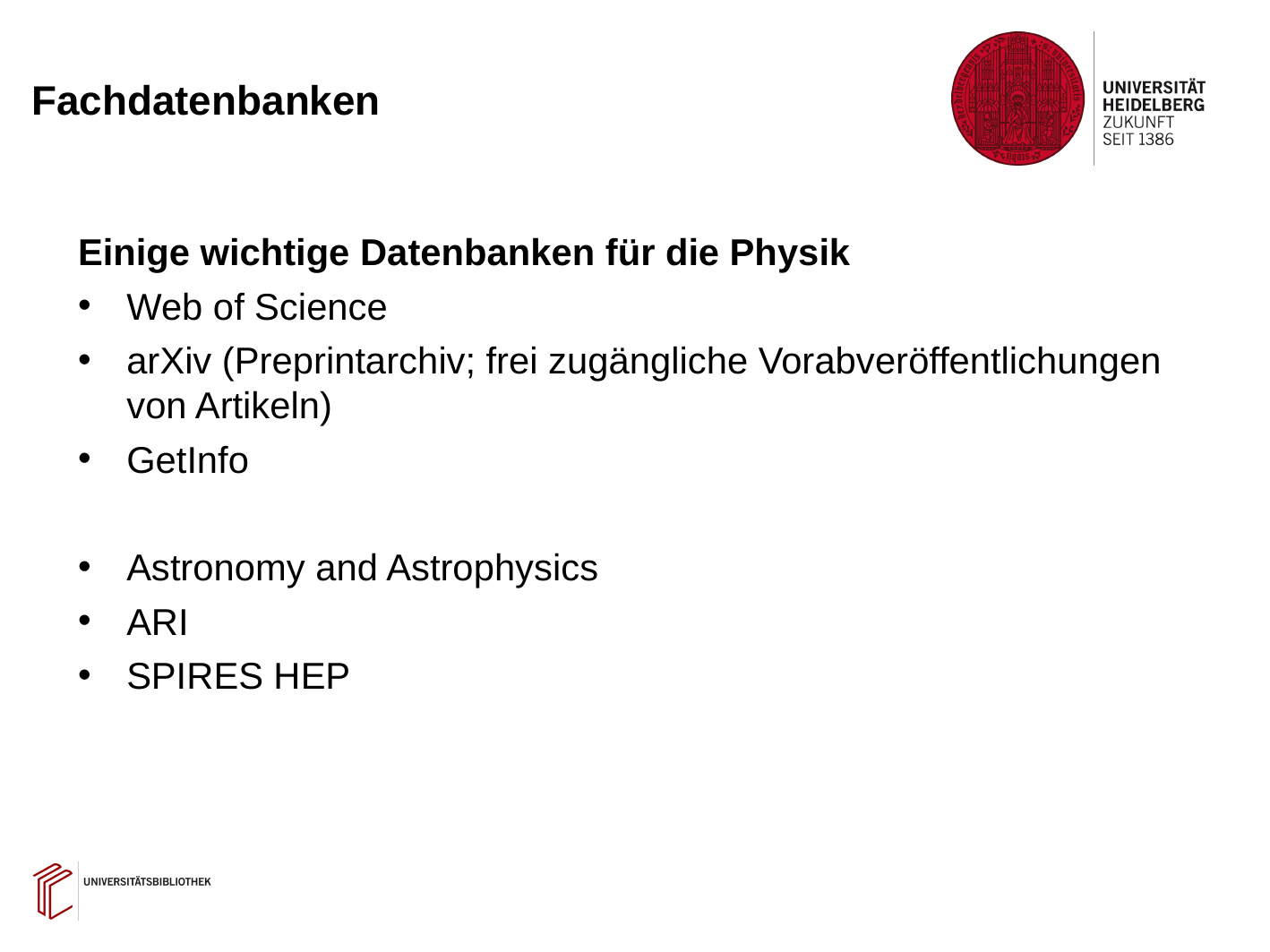

# Fachdatenbanken
Einige wichtige Datenbanken für die Physik
Web of Science
arXiv (Preprintarchiv; frei zugängliche Vorabveröffentlichungen von Artikeln)
GetInfo

Astronomy and Astrophysics
ARI
SPIRES HEP
63